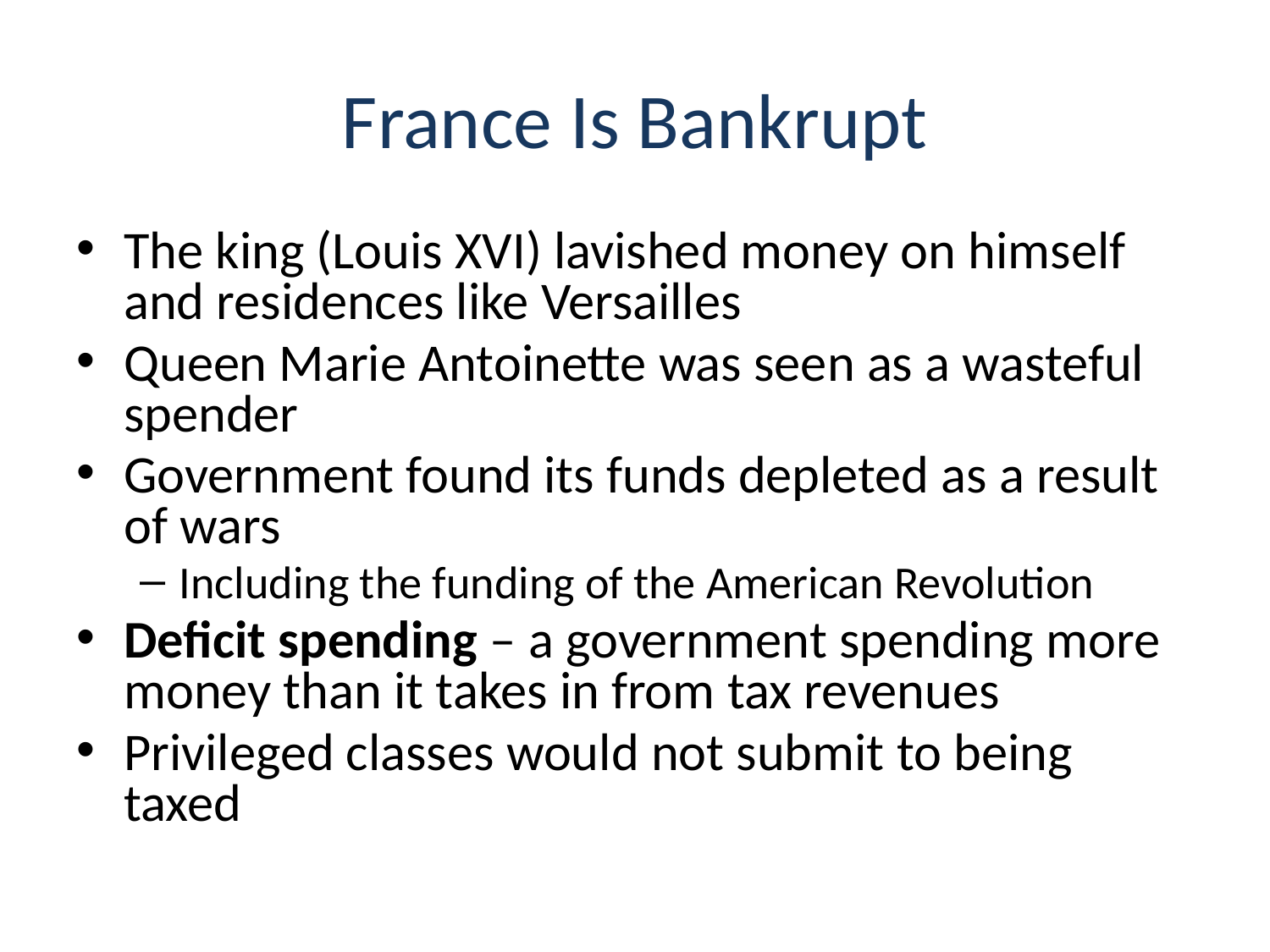

# France Is Bankrupt
The king (Louis XVI) lavished money on himself and residences like Versailles
Queen Marie Antoinette was seen as a wasteful spender
Government found its funds depleted as a result of wars
Including the funding of the American Revolution
Deficit spending – a government spending more money than it takes in from tax revenues
Privileged classes would not submit to being taxed